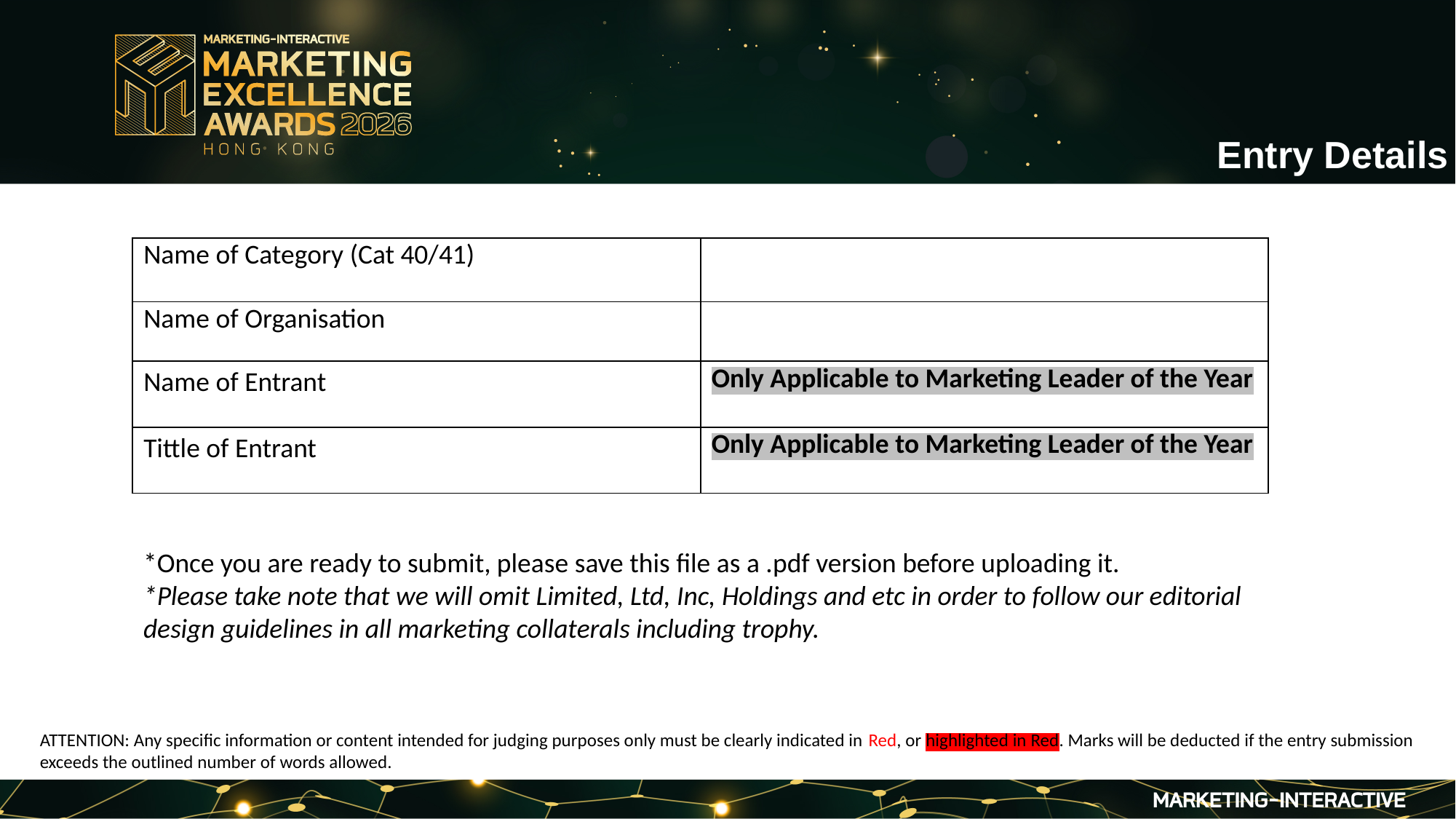

Entry Details
| Name of Category (Cat 40/41) |  |
| --- | --- |
| Name of Organisation |  |
| Name of Entrant | Only Applicable to Marketing Leader of the Year |
| Tittle of Entrant | Only Applicable to Marketing Leader of the Year |
*Once you are ready to submit, please save this file as a .pdf version before uploading it.
*Please take note that we will omit Limited, Ltd, Inc, Holdings and etc in order to follow our editorial design guidelines in all marketing collaterals including trophy.
ATTENTION: Any specific information or content intended for judging purposes only must be clearly indicated in Red, or highlighted in Red. Marks will be deducted if the entry submission exceeds the outlined number of words allowed.